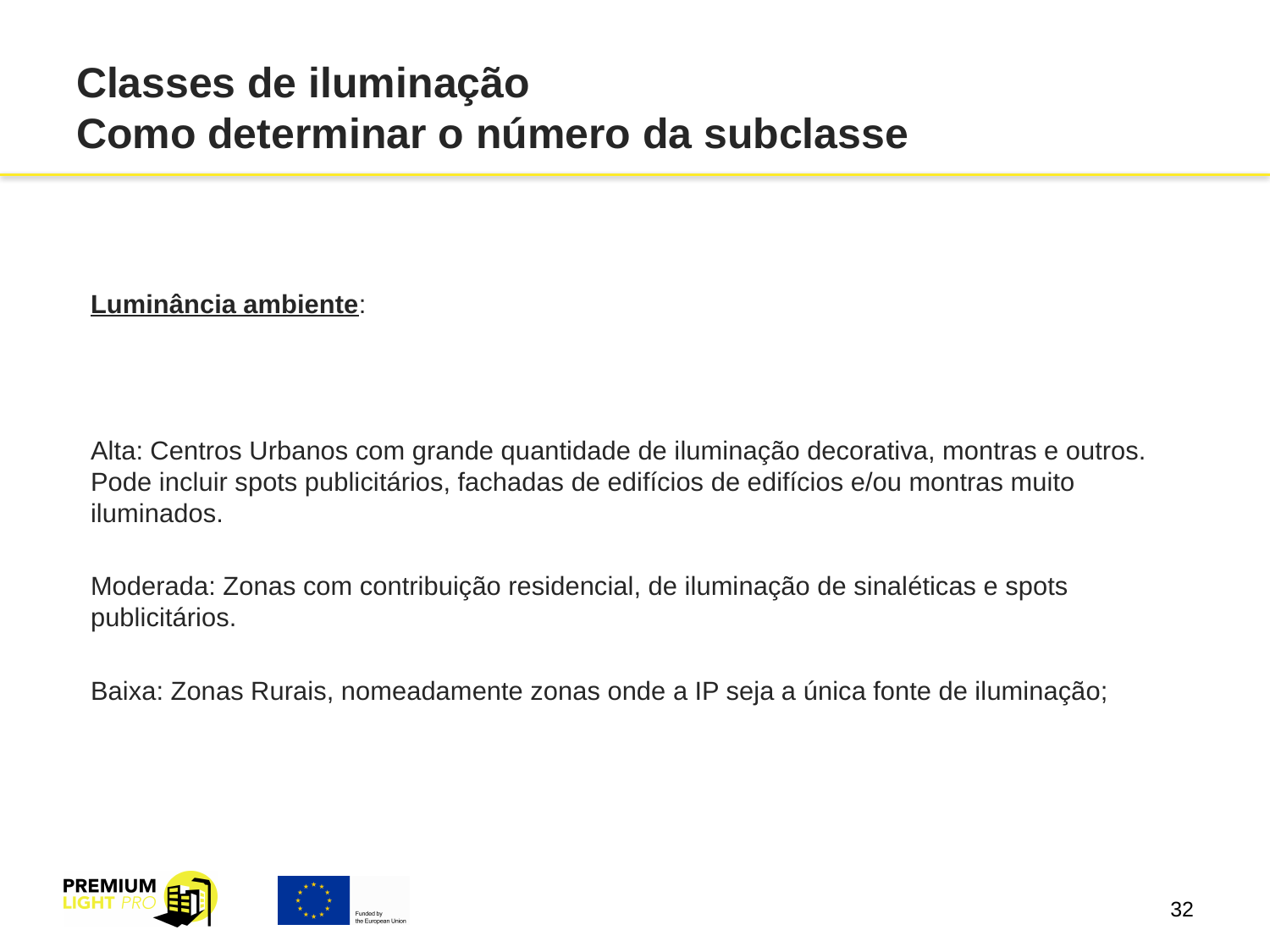

# Classes de iluminação Como determinar o número da subclasse
Luminância ambiente:

Alta: Centros Urbanos com grande quantidade de iluminação decorativa, montras e outros. Pode incluir spots publicitários, fachadas de edifícios de edifícios e/ou montras muito iluminados.

Moderada: Zonas com contribuição residencial, de iluminação de sinaléticas e spots publicitários.

Baixa: Zonas Rurais, nomeadamente zonas onde a IP seja a única fonte de iluminação;